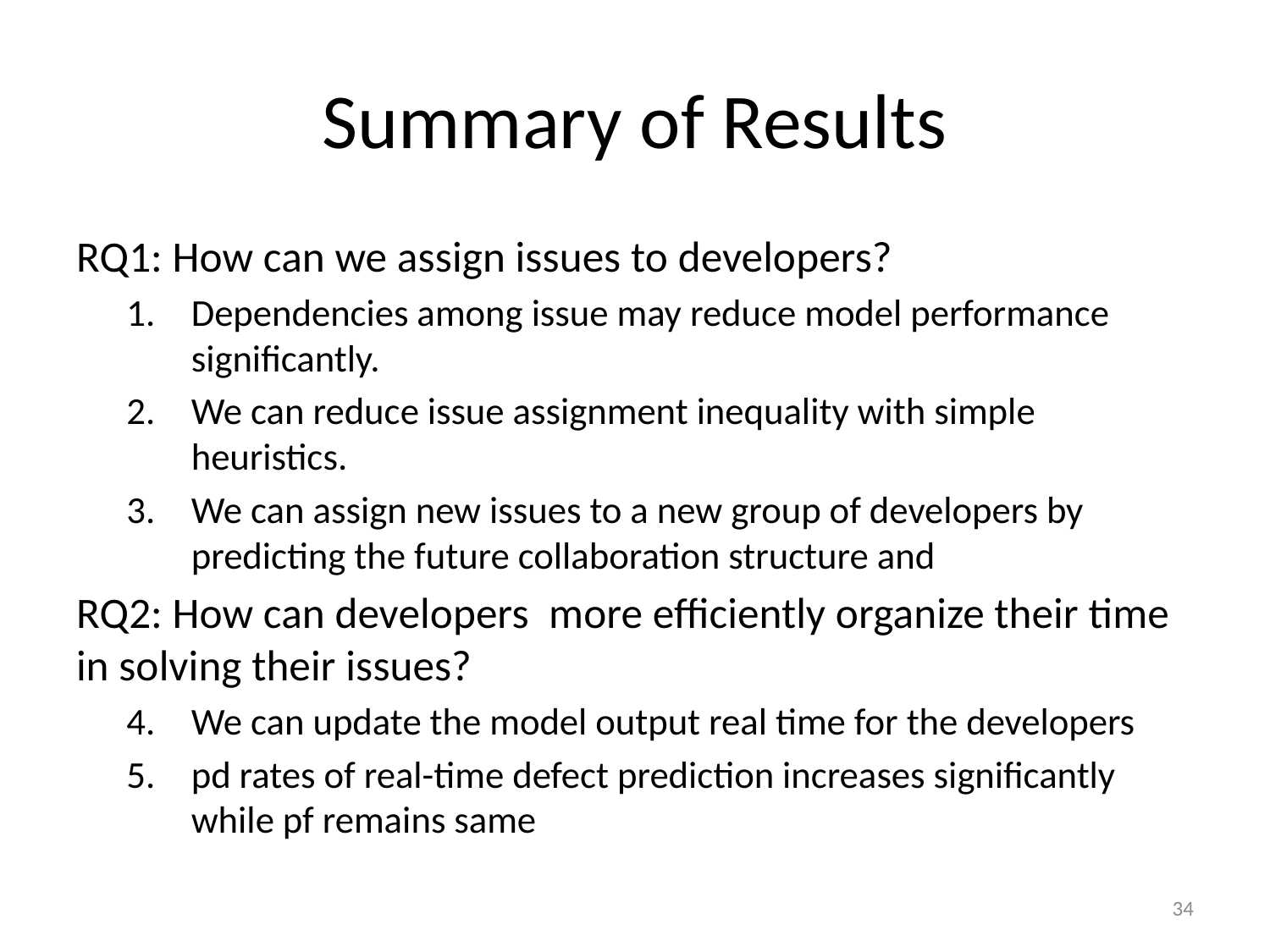

# Summary of Results
RQ1: How can we assign issues to developers?
Dependencies among issue may reduce model performance significantly.
We can reduce issue assignment inequality with simple heuristics.
We can assign new issues to a new group of developers by predicting the future collaboration structure and
RQ2: How can developers  more efficiently organize their time in solving their issues?
We can update the model output real time for the developers
pd rates of real-time defect prediction increases significantly while pf remains same

34